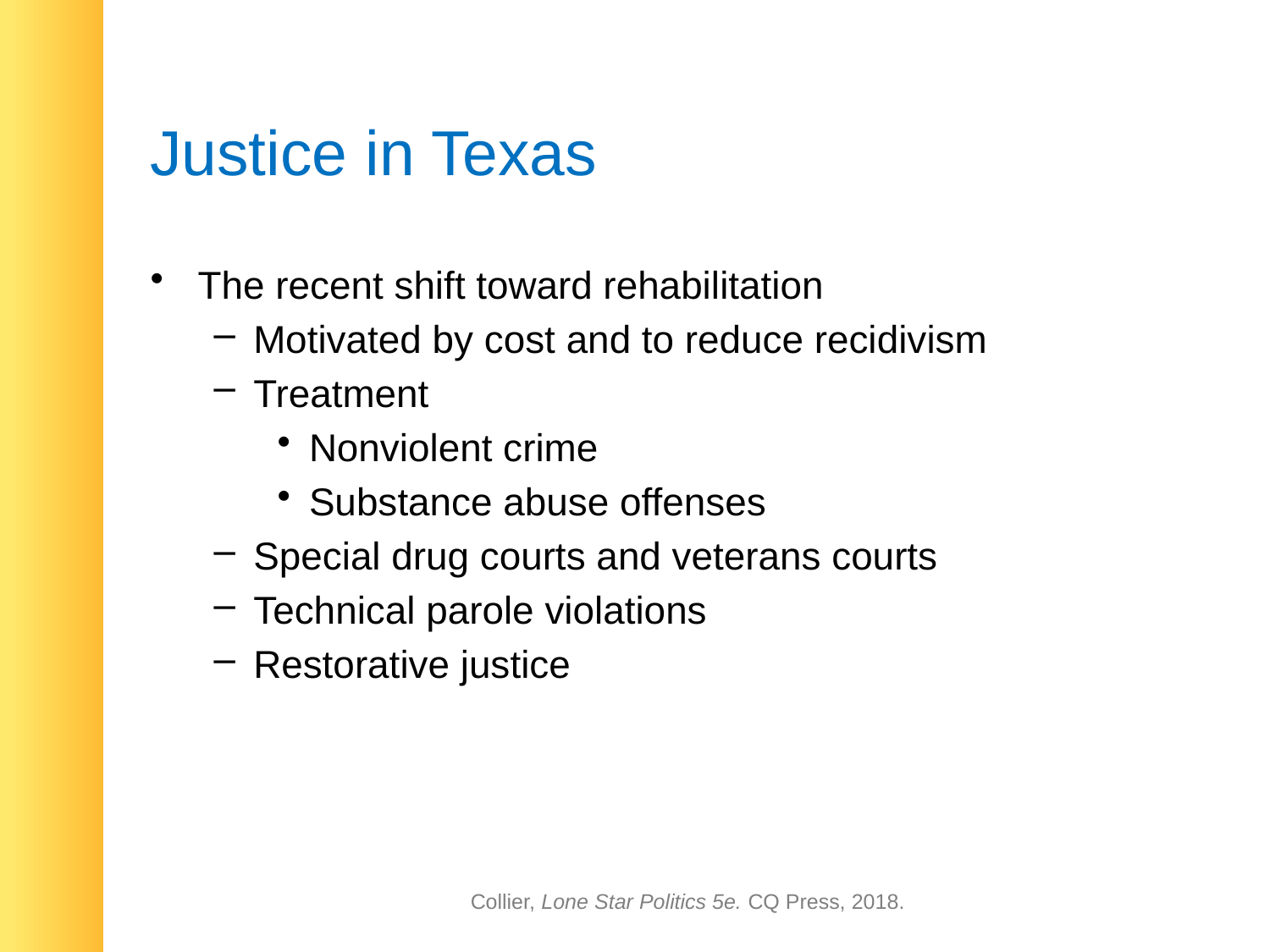

# Justice in Texas
The recent shift toward rehabilitation
Motivated by cost and to reduce recidivism
Treatment
Nonviolent crime
Substance abuse offenses
Special drug courts and veterans courts
Technical parole violations
Restorative justice
Collier, Lone Star Politics 5e. CQ Press, 2018.